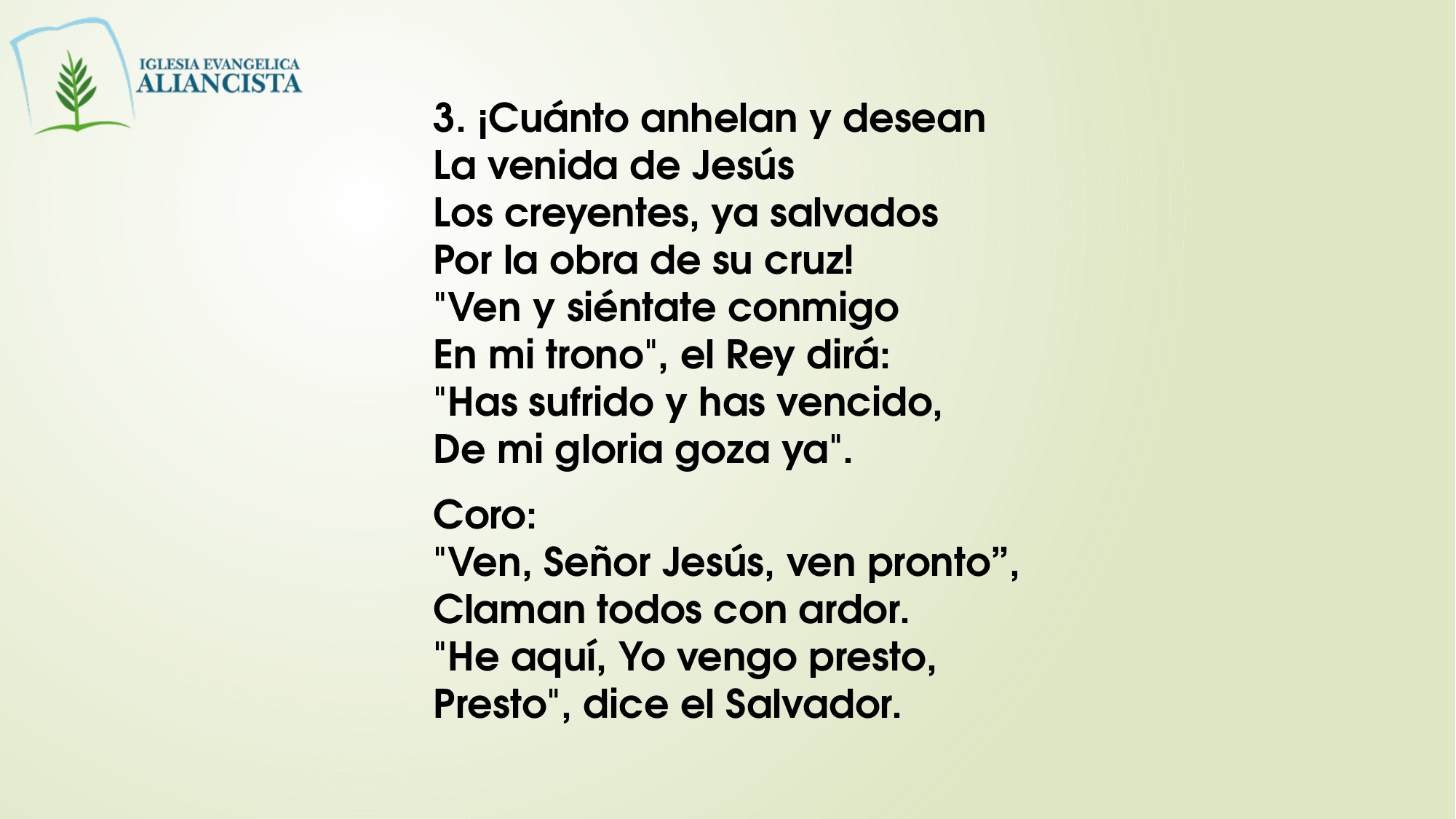

3. ¡Cuánto anhelan y desean
La venida de Jesús
Los creyentes, ya salvados
Por la obra de su cruz!
"Ven y siéntate conmigo
En mi trono", el Rey dirá:
"Has sufrido y has vencido,
De mi gloria goza ya".

Coro:
"Ven, Señor Jesús, ven pronto”,
Claman todos con ardor.
"He aquí, Yo vengo presto,
Presto", dice el Salvador.